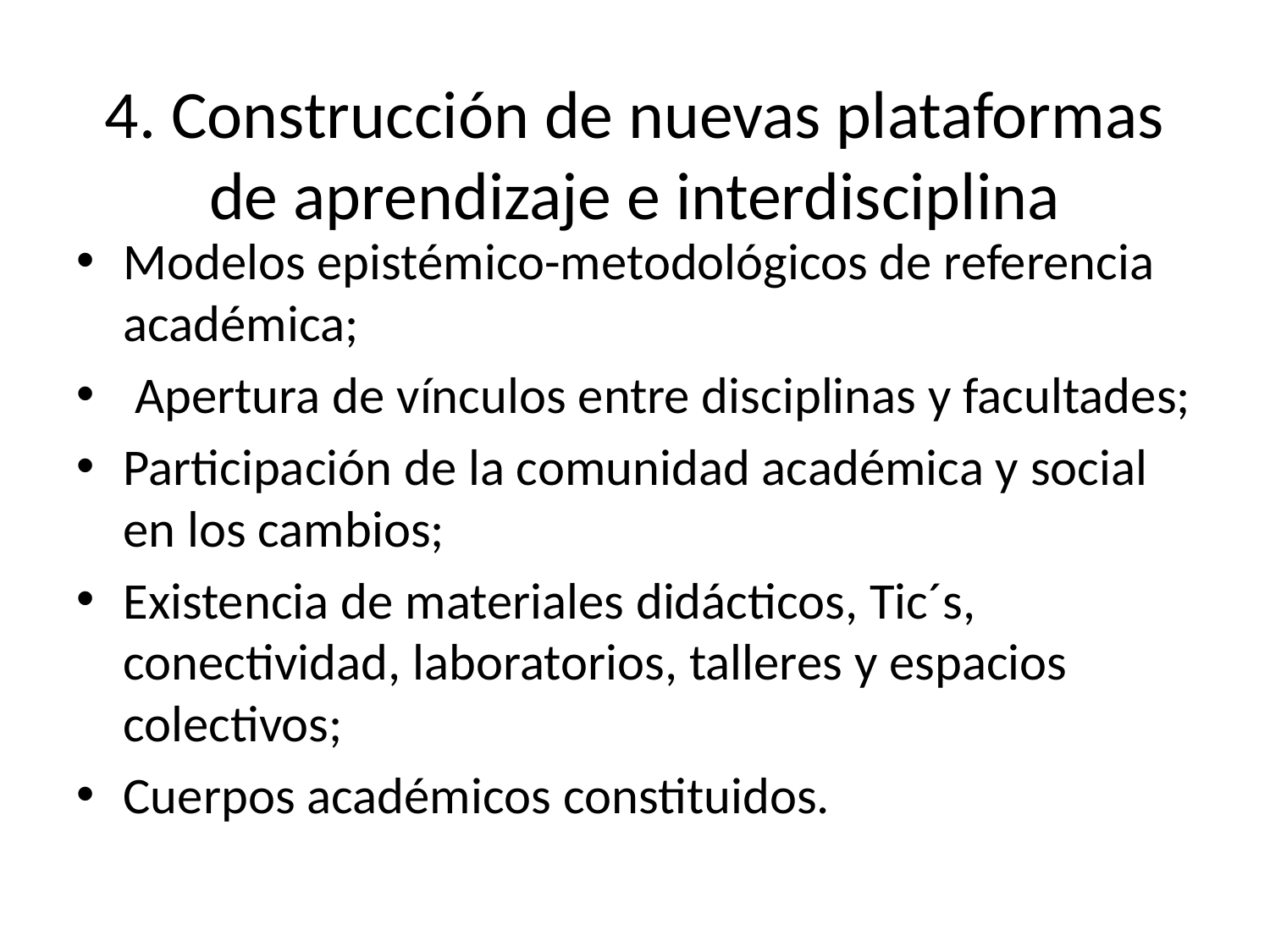

# 4. Construcción de nuevas plataformas de aprendizaje e interdisciplina
Modelos epistémico-metodológicos de referencia académica;
 Apertura de vínculos entre disciplinas y facultades;
Participación de la comunidad académica y social en los cambios;
Existencia de materiales didácticos, Tic´s, conectividad, laboratorios, talleres y espacios colectivos;
Cuerpos académicos constituidos.